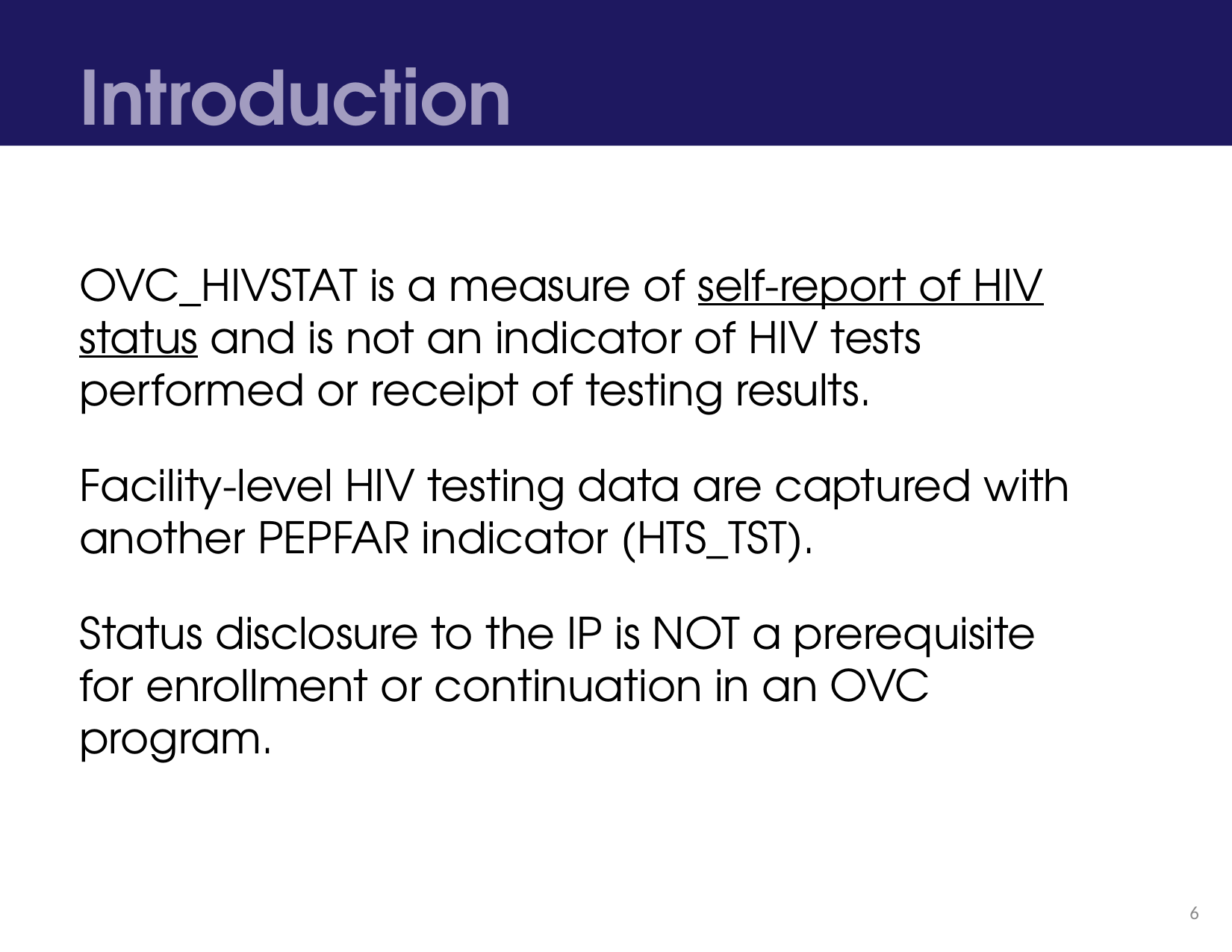

# Introduction
OVC_HIVSTAT is a measure of self-report of HIV status and is not an indicator of HIV tests performed or receipt of testing results.
Facility-level HIV testing data are captured with another PEPFAR indicator (HTS_TST).
Status disclosure to the IP is NOT a prerequisite for enrollment or continuation in an OVC program.

6